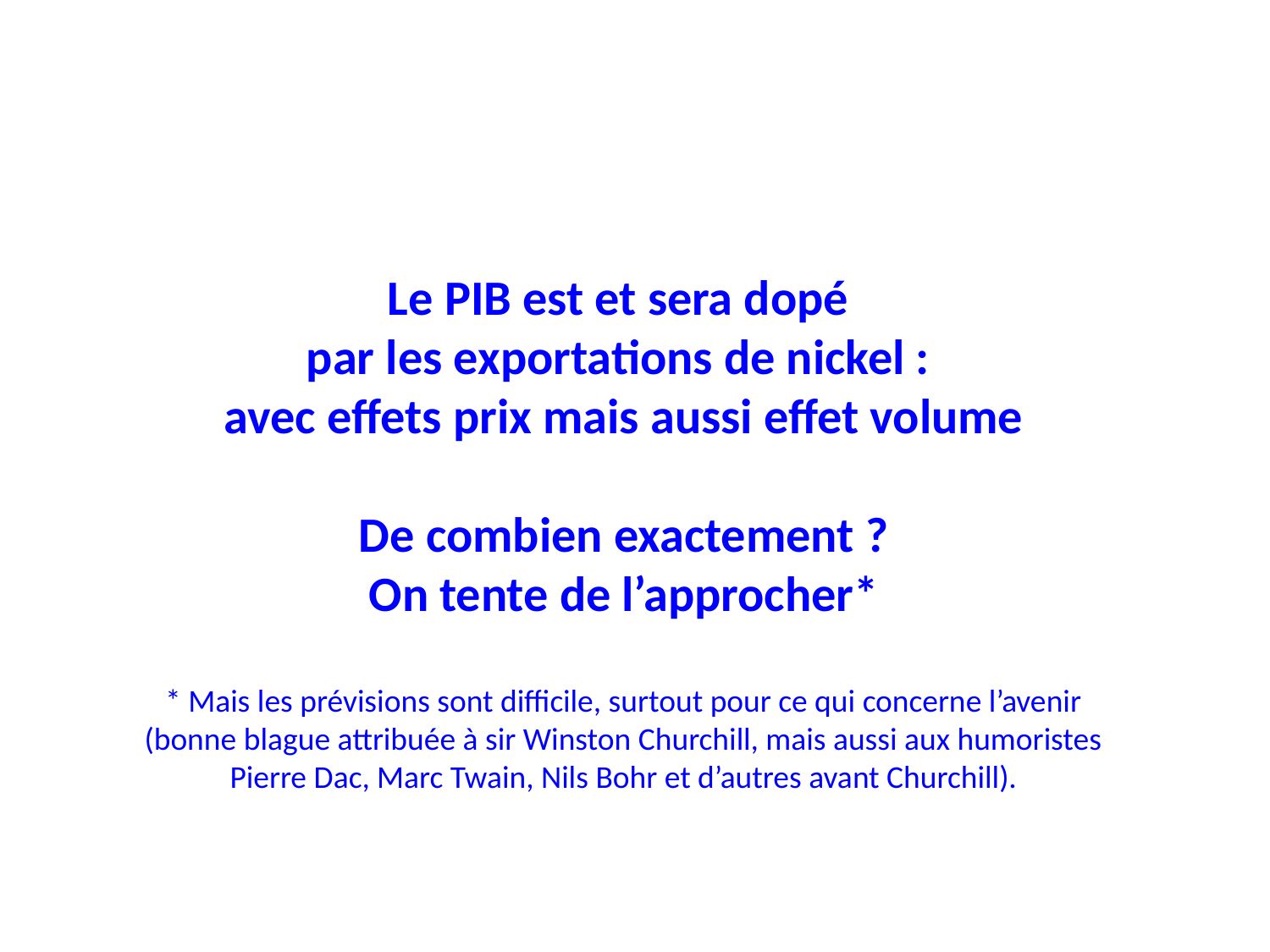

Le PIB est et sera dopé
par les exportations de nickel :
avec effets prix mais aussi effet volume

 De combien exactement ?
On tente de l’approcher*

* Mais les prévisions sont difficile, surtout pour ce qui concerne l’avenir (bonne blague attribuée à sir Winston Churchill, mais aussi aux humoristes Pierre Dac, Marc Twain, Nils Bohr et d’autres avant Churchill).